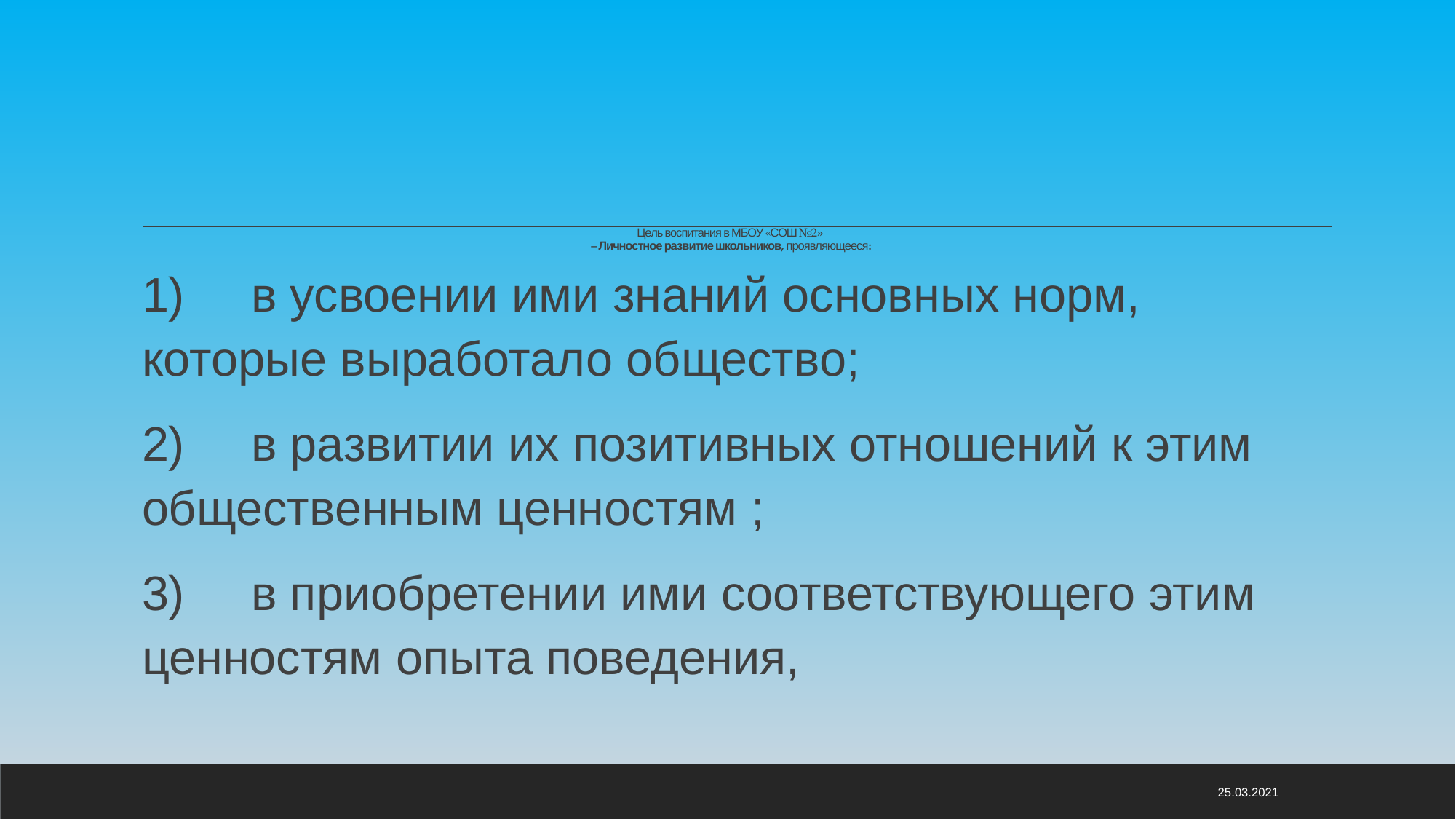

# Цель воспитания в МБОУ «СОШ №2» – Личностное развитие школьников, проявляющееся:
1)	в усвоении ими знаний основных норм, которые выработало общество;
2)	в развитии их позитивных отношений к этим общественным ценностям ;
3)	в приобретении ими соответствующего этим ценностям опыта поведения,

25.03.2021